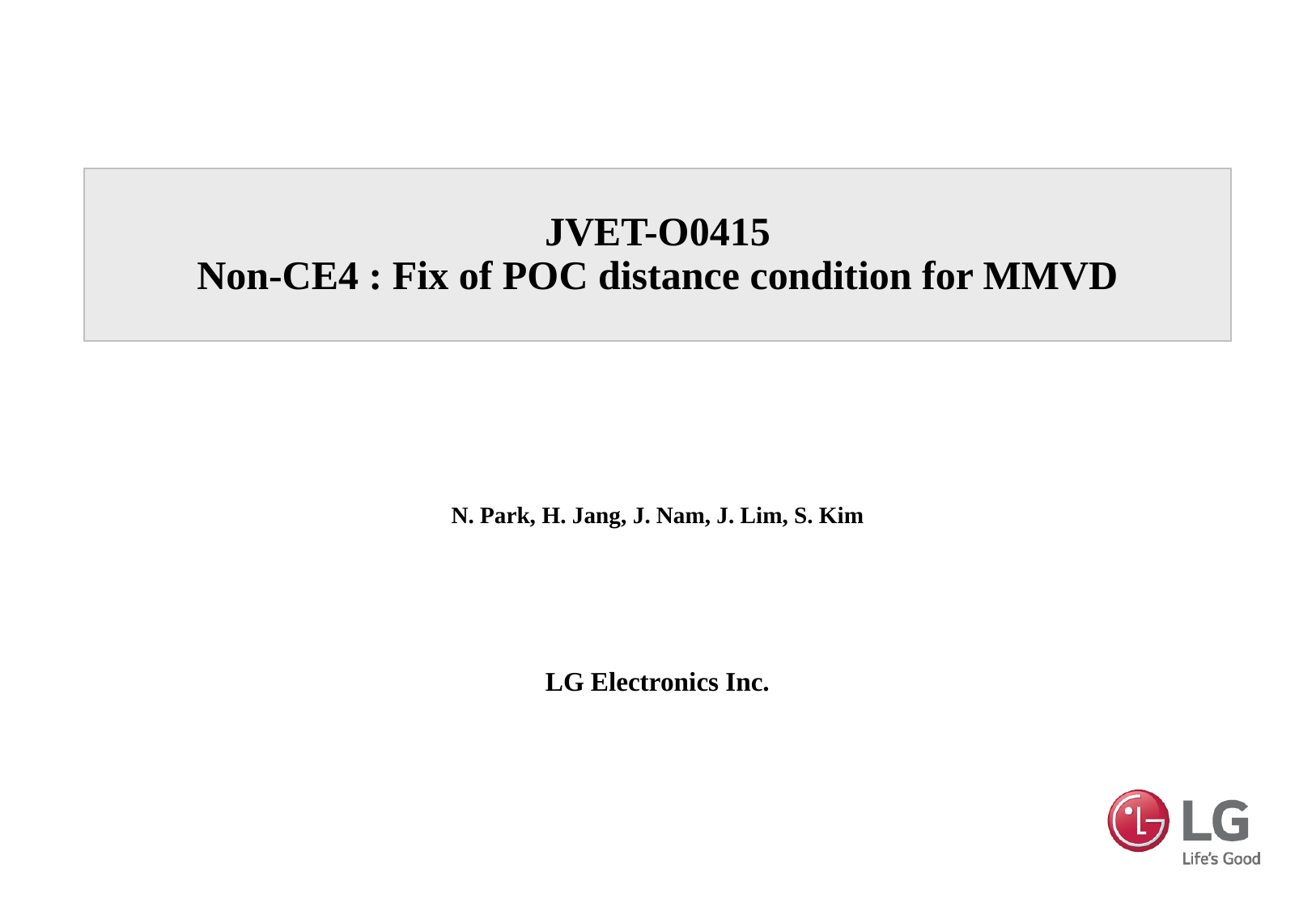

# JVET-O0415 Non-CE4 : Fix of POC distance condition for MMVD
N. Park, H. Jang, J. Nam, J. Lim, S. Kim